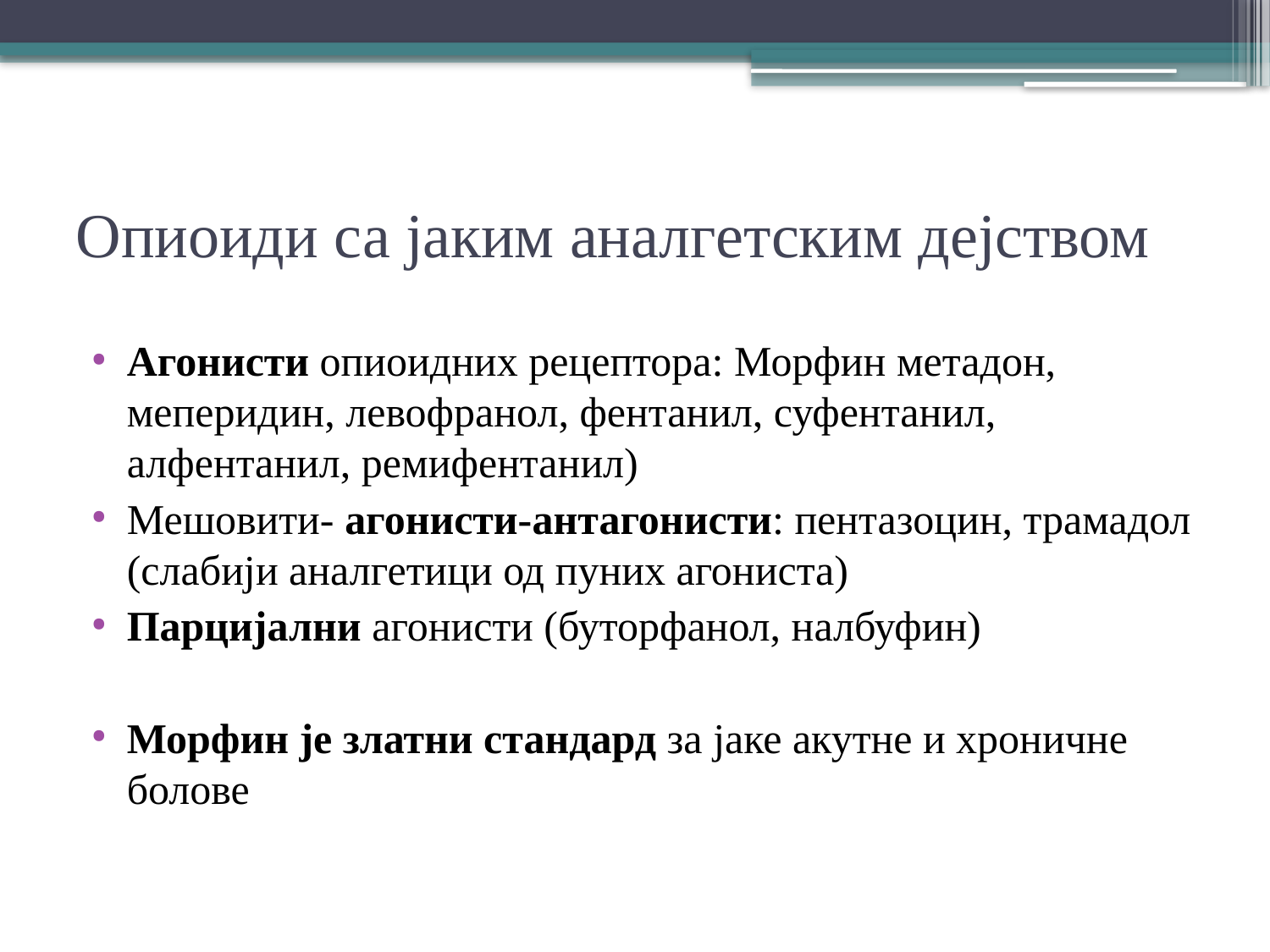

# Опиоиди са јаким аналгетским дејством
Агонисти опиоидних рецептора: Морфин метадон, меперидин, левофранол, фентанил, суфентанил, алфентанил, ремифентанил)
Мешовити- агонисти-антагонисти: пентазоцин, трамадол (слабији аналгетици од пуних агониста)
Парцијални агонисти (буторфанол, налбуфин)

Морфин је златни стандард за јаке акутне и хроничне болове